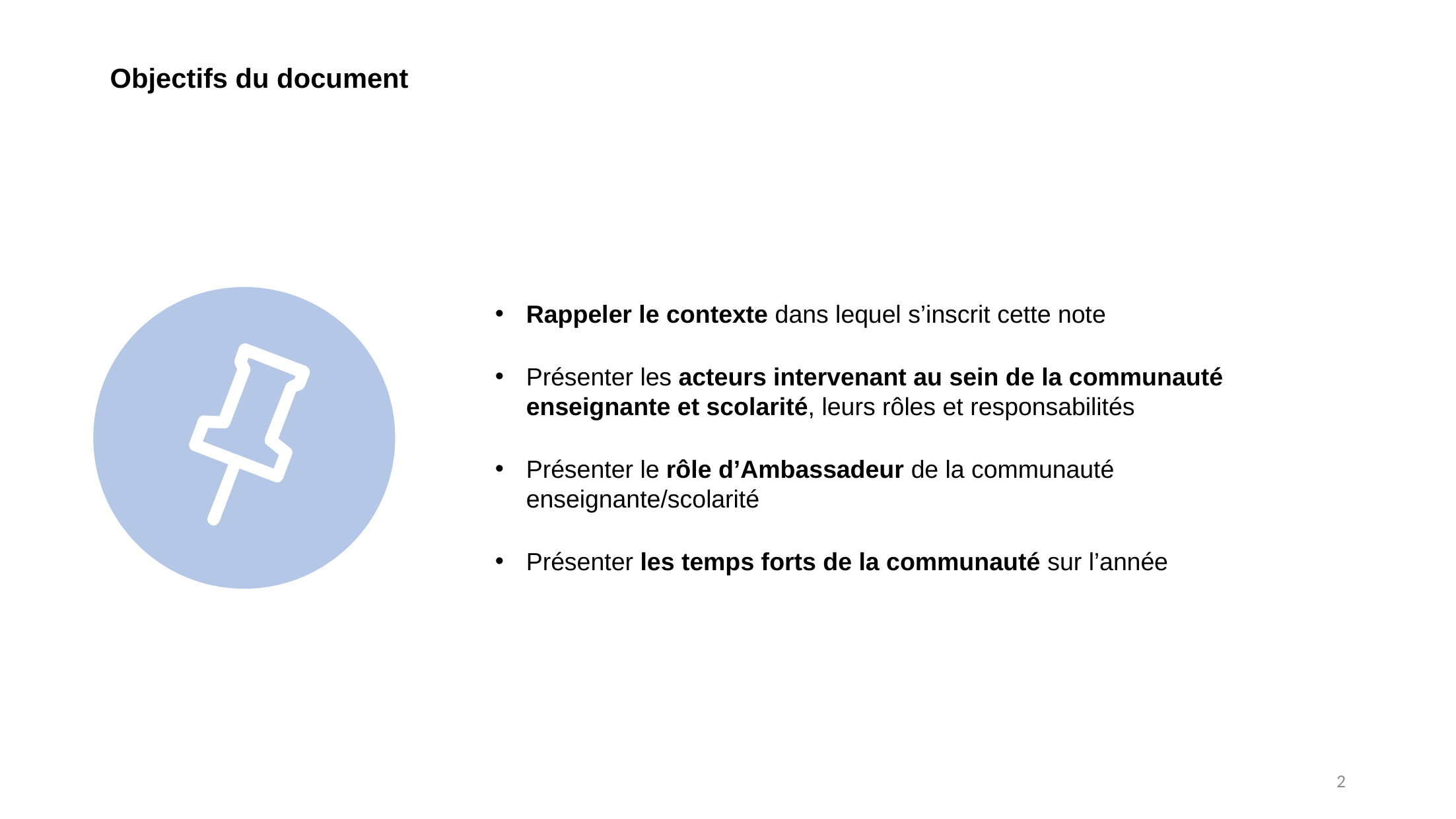

# Objectifs du document
Rappeler le contexte dans lequel s’inscrit cette note
Présenter les acteurs intervenant au sein de la communauté enseignante et scolarité, leurs rôles et responsabilités
Présenter le rôle d’Ambassadeur de la communauté enseignante/scolarité
Présenter les temps forts de la communauté sur l’année

2